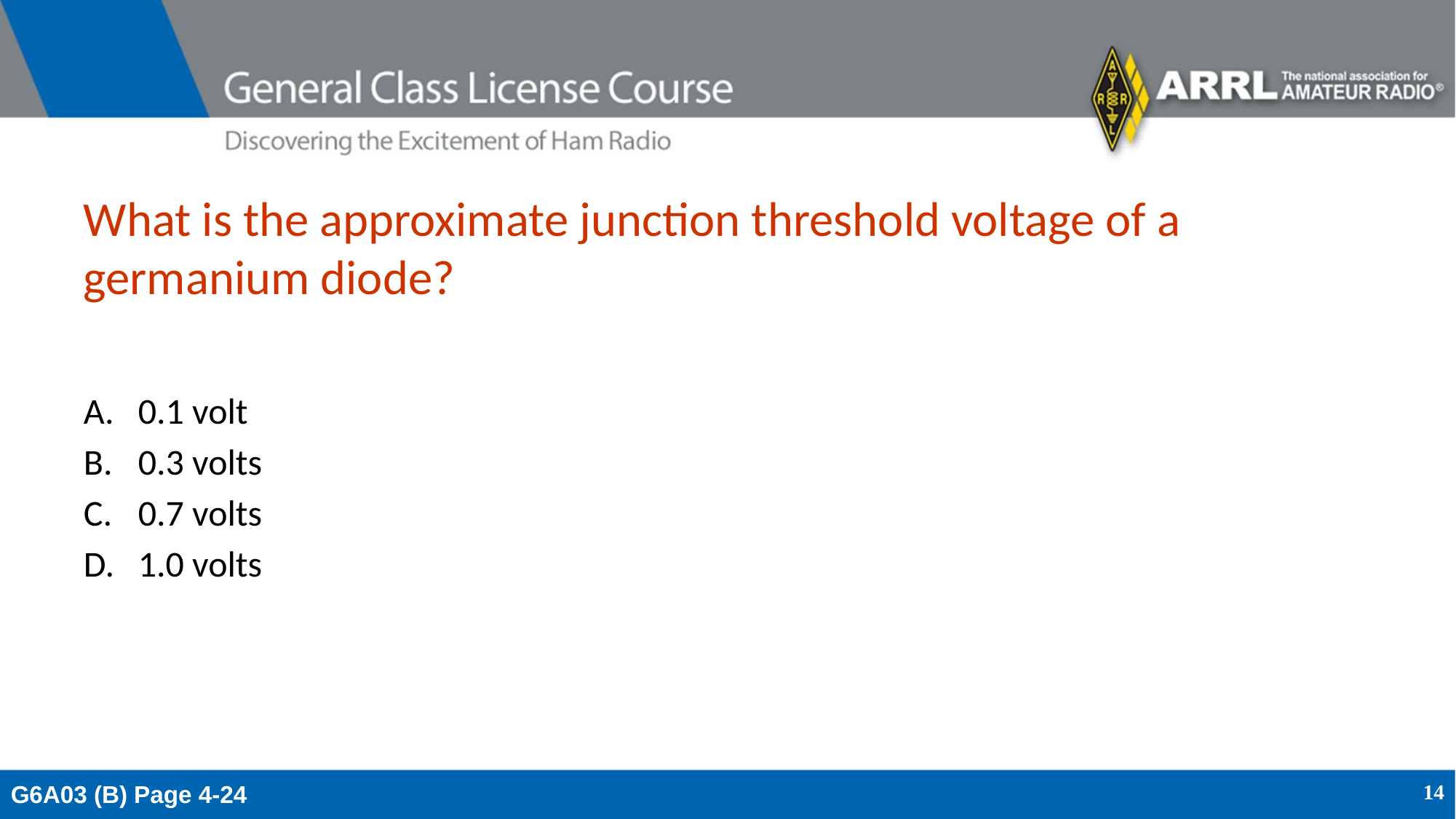

# What is the approximate junction threshold voltage of a germanium diode?
0.1 volt
0.3 volts
0.7 volts
1.0 volts
G6A03 (B) Page 4-24
14